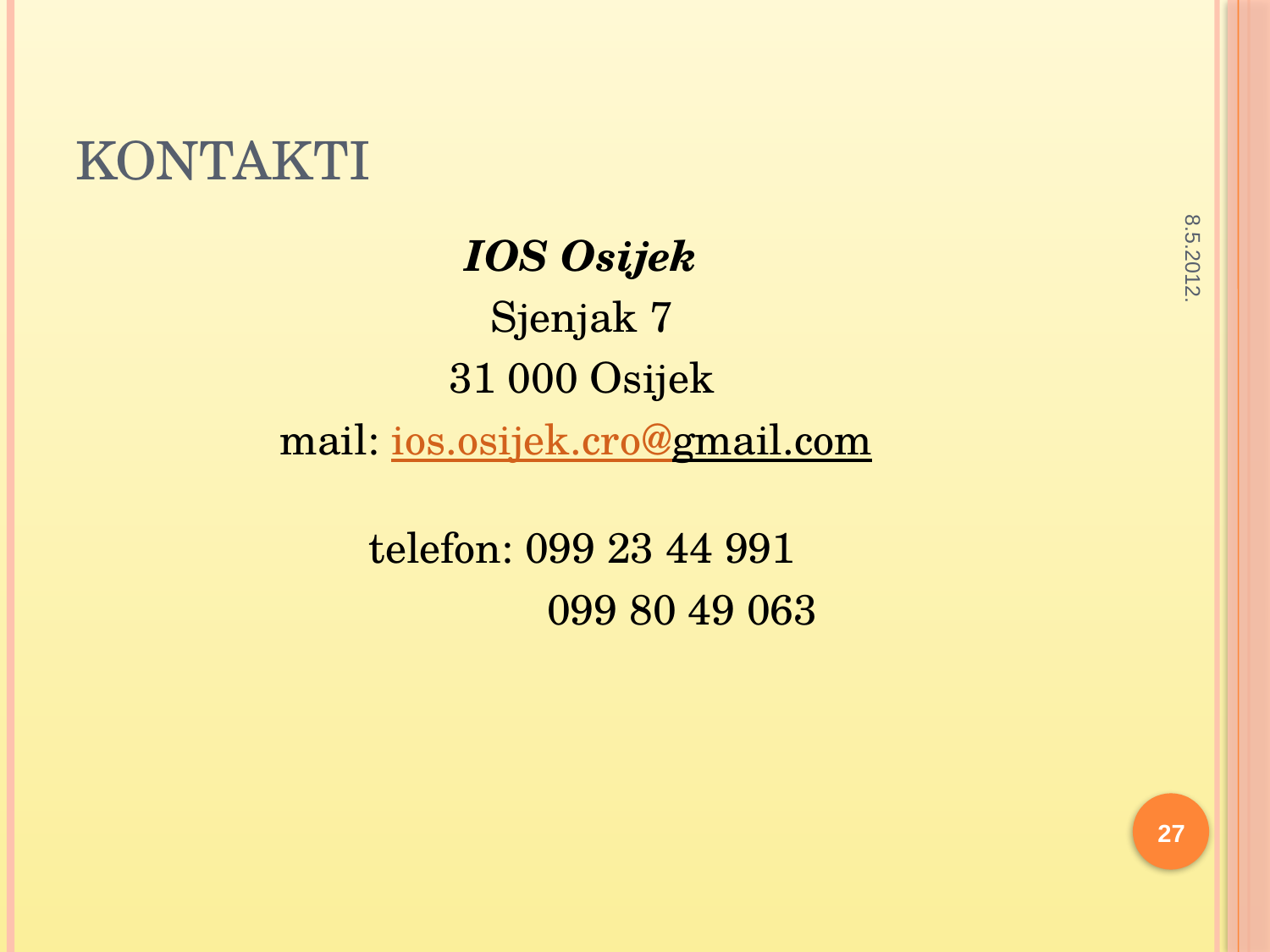

# Kontakti
8.5.2012.
IOS Osijek
Sjenjak 7
31 000 Osijek
mail: ios.osijek.cro@gmail.com

telefon: 099 23 44 991
		   099 80 49 063

27